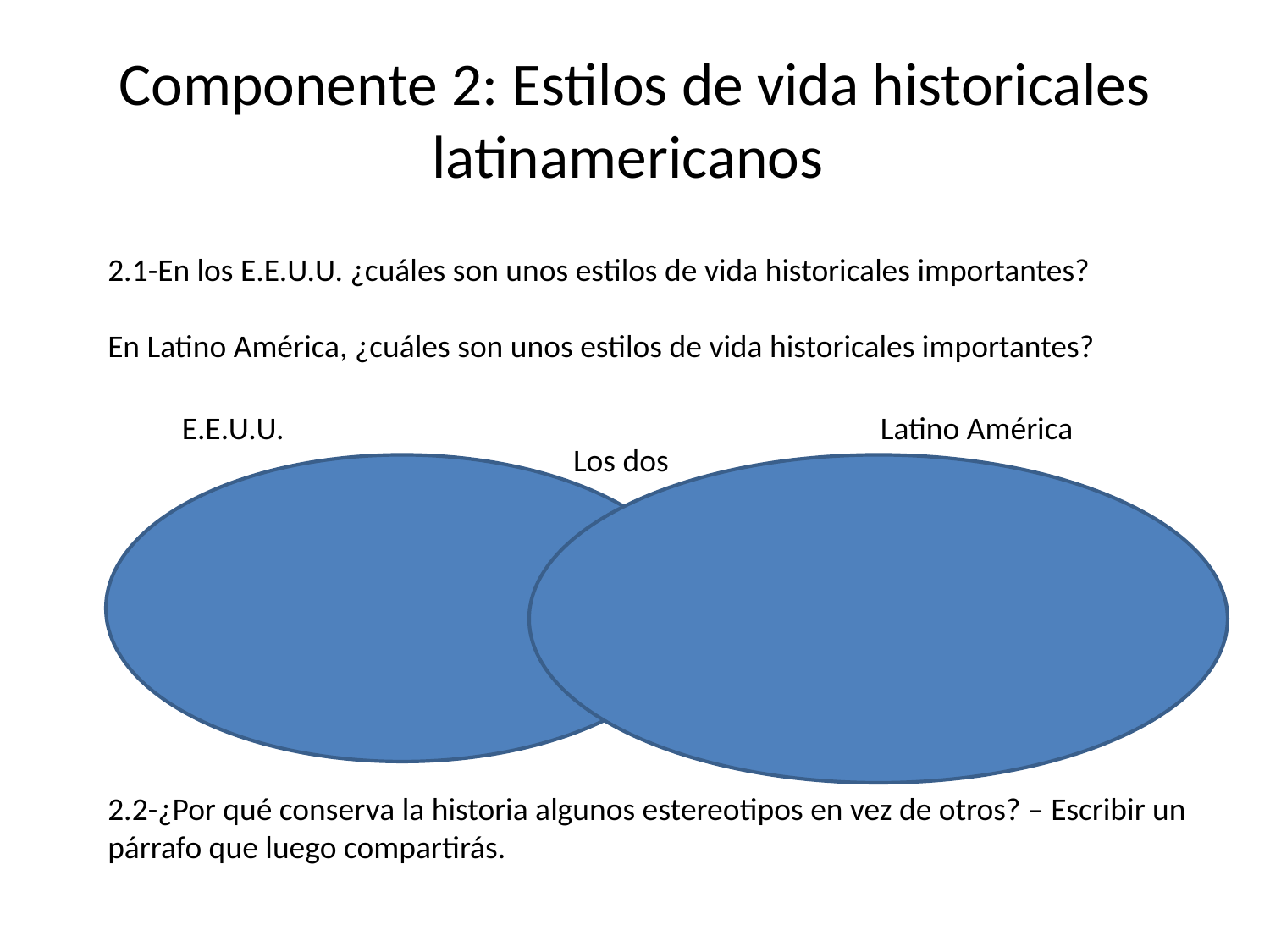

# Componente 2: Estilos de vida historicales latinamericanos
2.1-En los E.E.U.U. ¿cuáles son unos estilos de vida historicales importantes?

En Latino América, ¿cuáles son unos estilos de vida historicales importantes?
E.E.U.U.
Latino América
Los dos

2.2-¿Por qué conserva la historia algunos estereotipos en vez de otros? – Escribir un párrafo que luego compartirás.